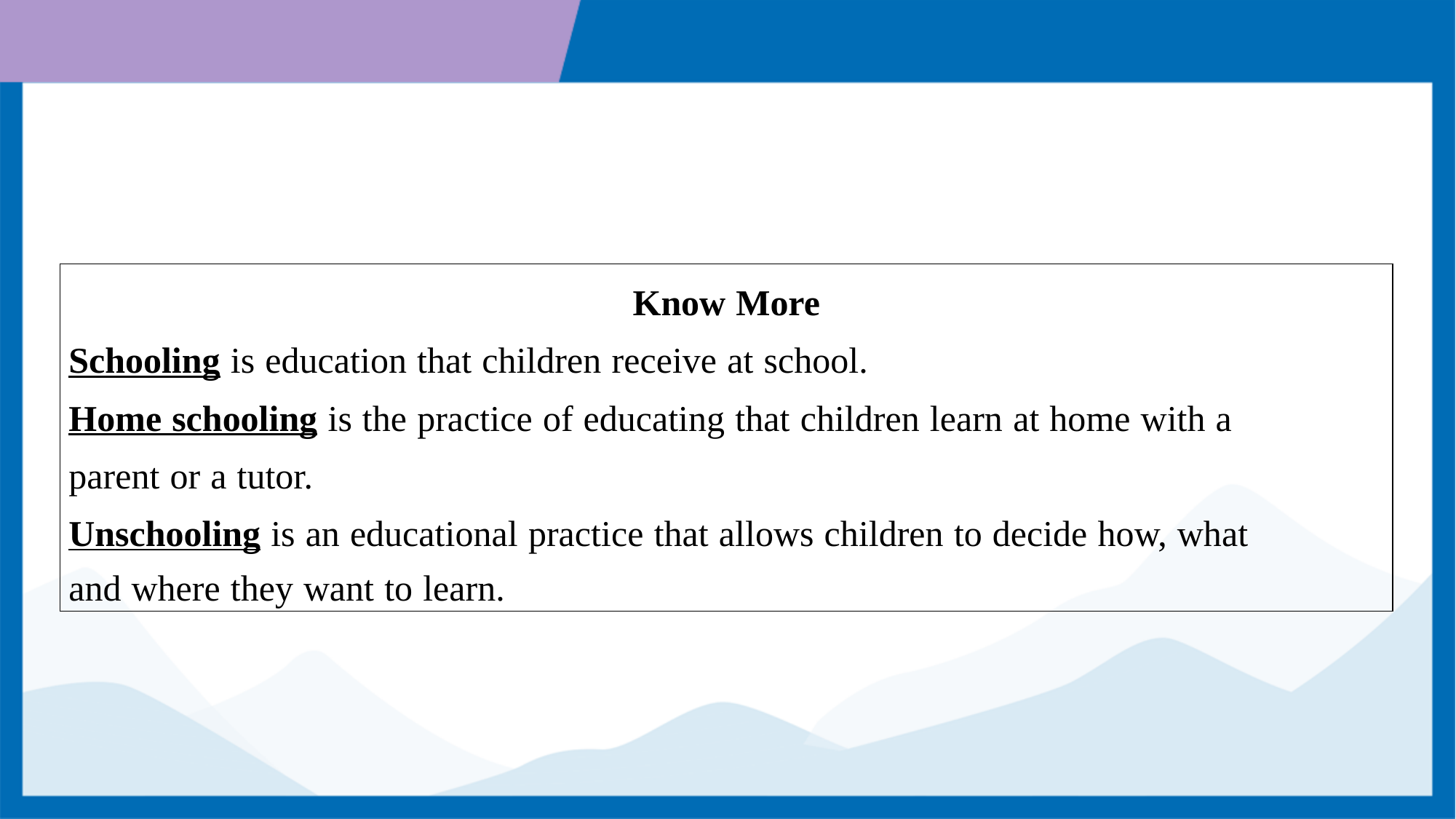

| Know More Schooling is education that children receive at school. Home schooling is the practice of educating that children learn at home with a parent or a tutor. Unschooling is an educational practice that allows children to decide how, what and where they want to learn. |
| --- |